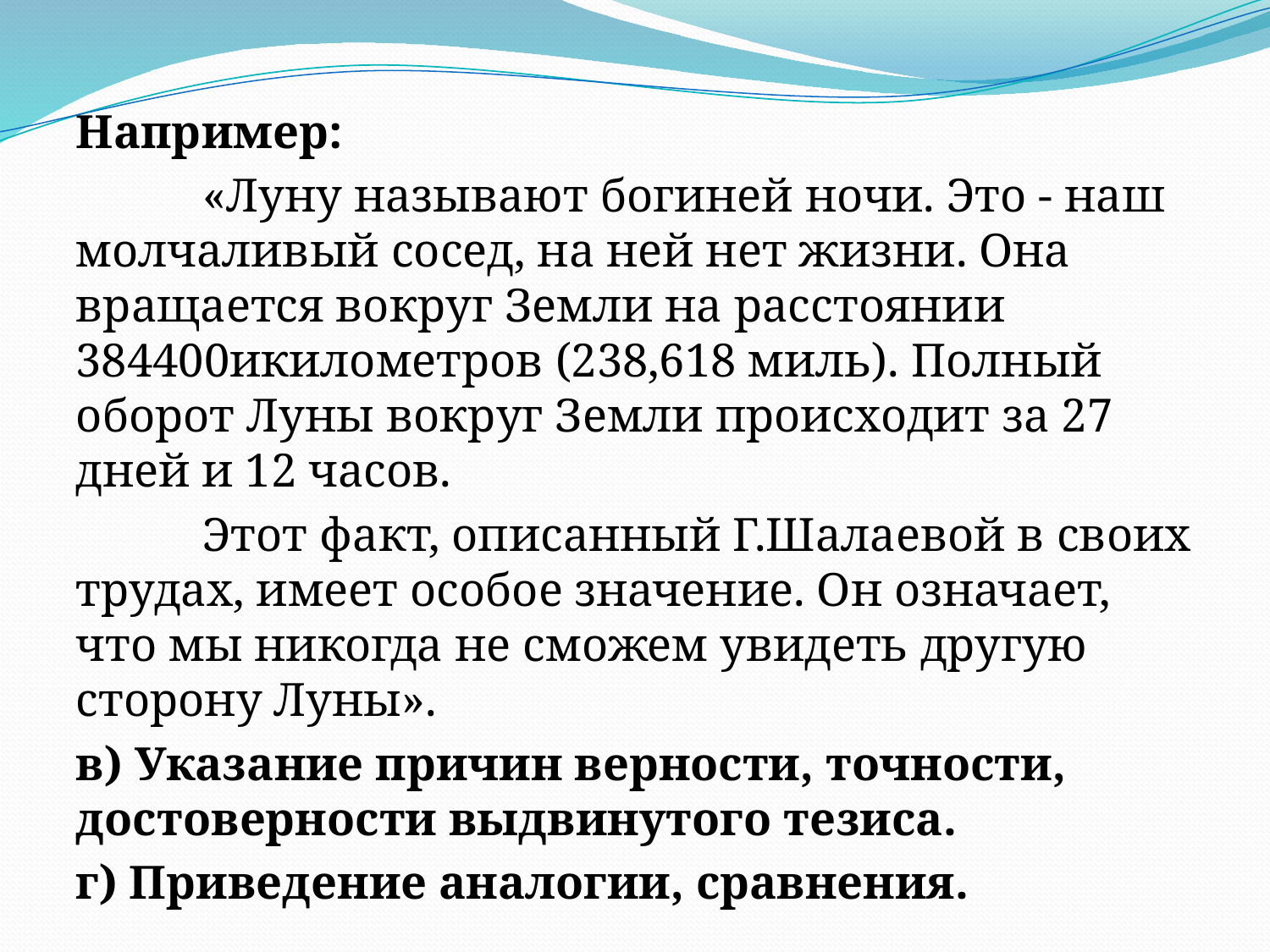

Например:
	«Луну называют богиней ночи. Это - наш молчаливый сосед, на ней нет жизни. Она вращается вокруг Земли на расстоянии 384400икилометров (238,618 миль). Полный оборот Луны вокруг Земли происходит за 27 дней и 12 часов.
	Этот факт, описанный Г.Шалаевой в своих трудах, имеет особое значение. Он означает, что мы никогда не сможем увидеть другую сторону Луны».
в) Указание причин верности, точности, достоверности выдвинутого тезиса.
г) Приведение аналогии, сравнения.

#